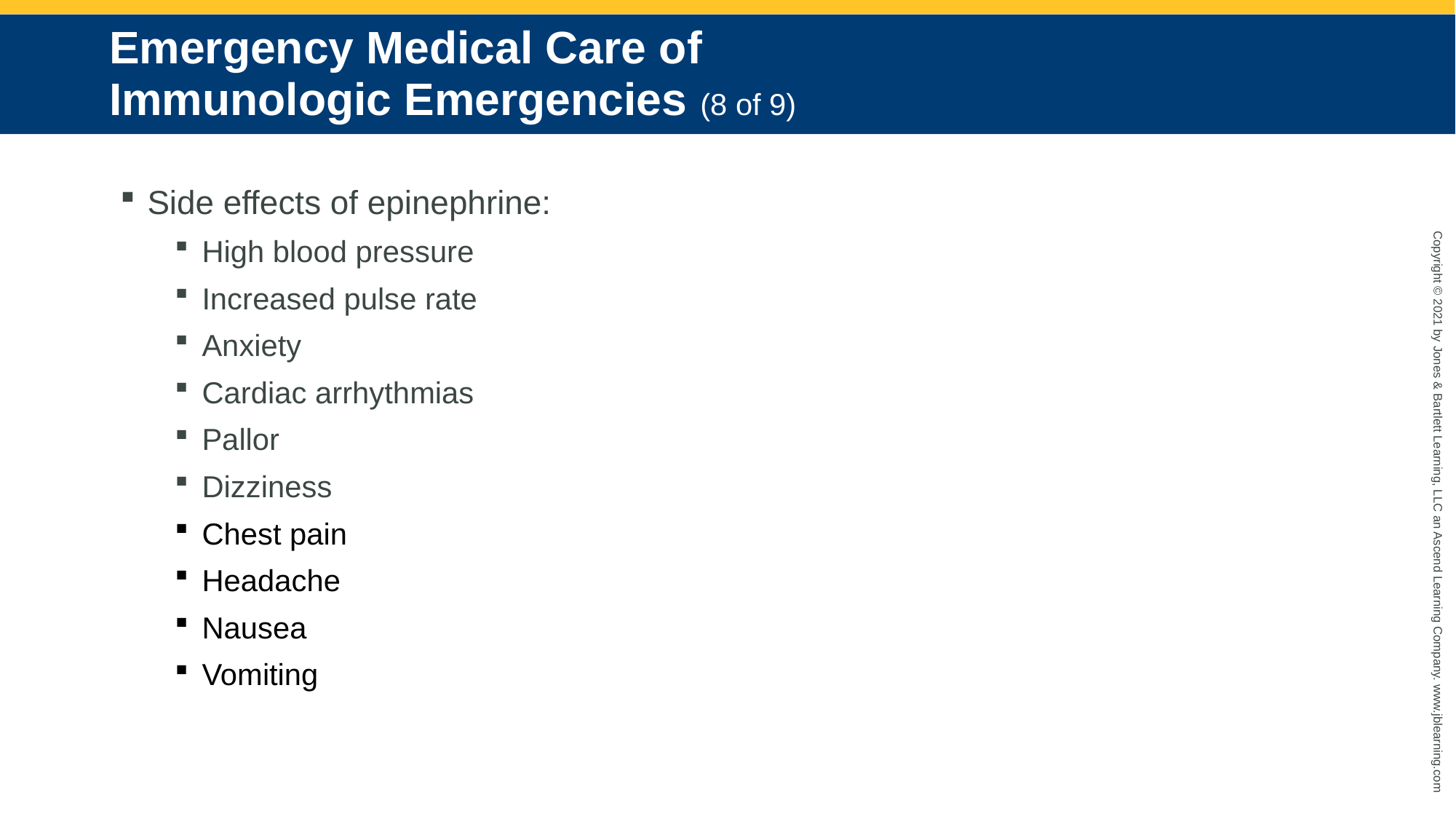

# Emergency Medical Care of Immunologic Emergencies (8 of 9)
Side effects of epinephrine:
High blood pressure
Increased pulse rate
Anxiety
Cardiac arrhythmias
Pallor
Dizziness
Chest pain
Headache
Nausea
Vomiting